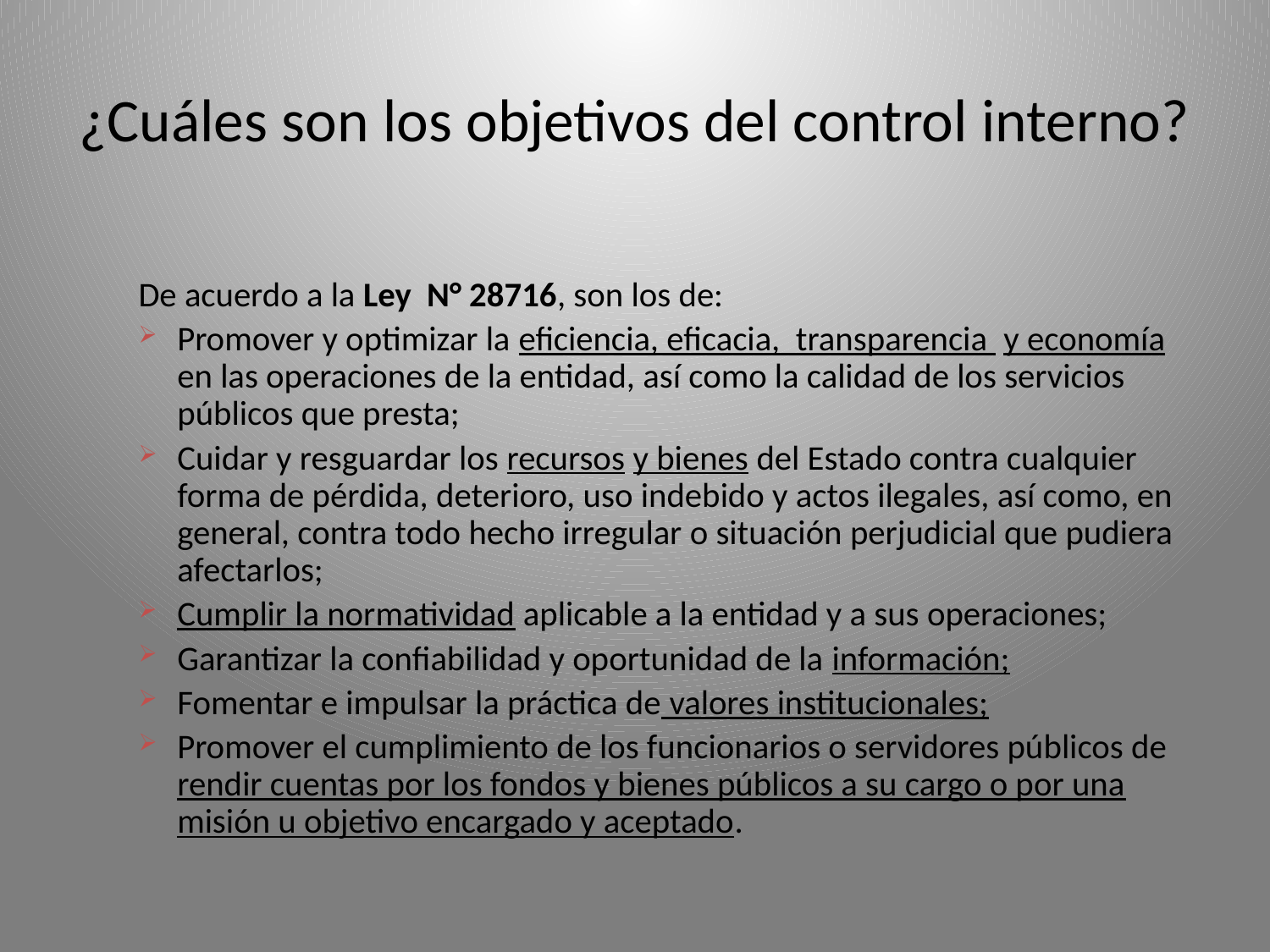

# ¿Cuáles son los objetivos del control interno?

De acuerdo a la Ley  N° 28716, son los de:
Promover y optimizar la eficiencia, eficacia,  transparencia  y economía en las operaciones de la entidad, así como la calidad de los servicios públicos que presta;
Cuidar y resguardar los recursos y bienes del Estado contra cualquier forma de pérdida, deterioro, uso indebido y actos ilegales, así como, en general, contra todo hecho irregular o situación perjudicial que pudiera afectarlos;
Cumplir la normatividad aplicable a la entidad y a sus operaciones;
Garantizar la confiabilidad y oportunidad de la información;
Fomentar e impulsar la práctica de valores institucionales;
Promover el cumplimiento de los funcionarios o servidores públicos de rendir cuentas por los fondos y bienes públicos a su cargo o por una misión u objetivo encargado y aceptado.